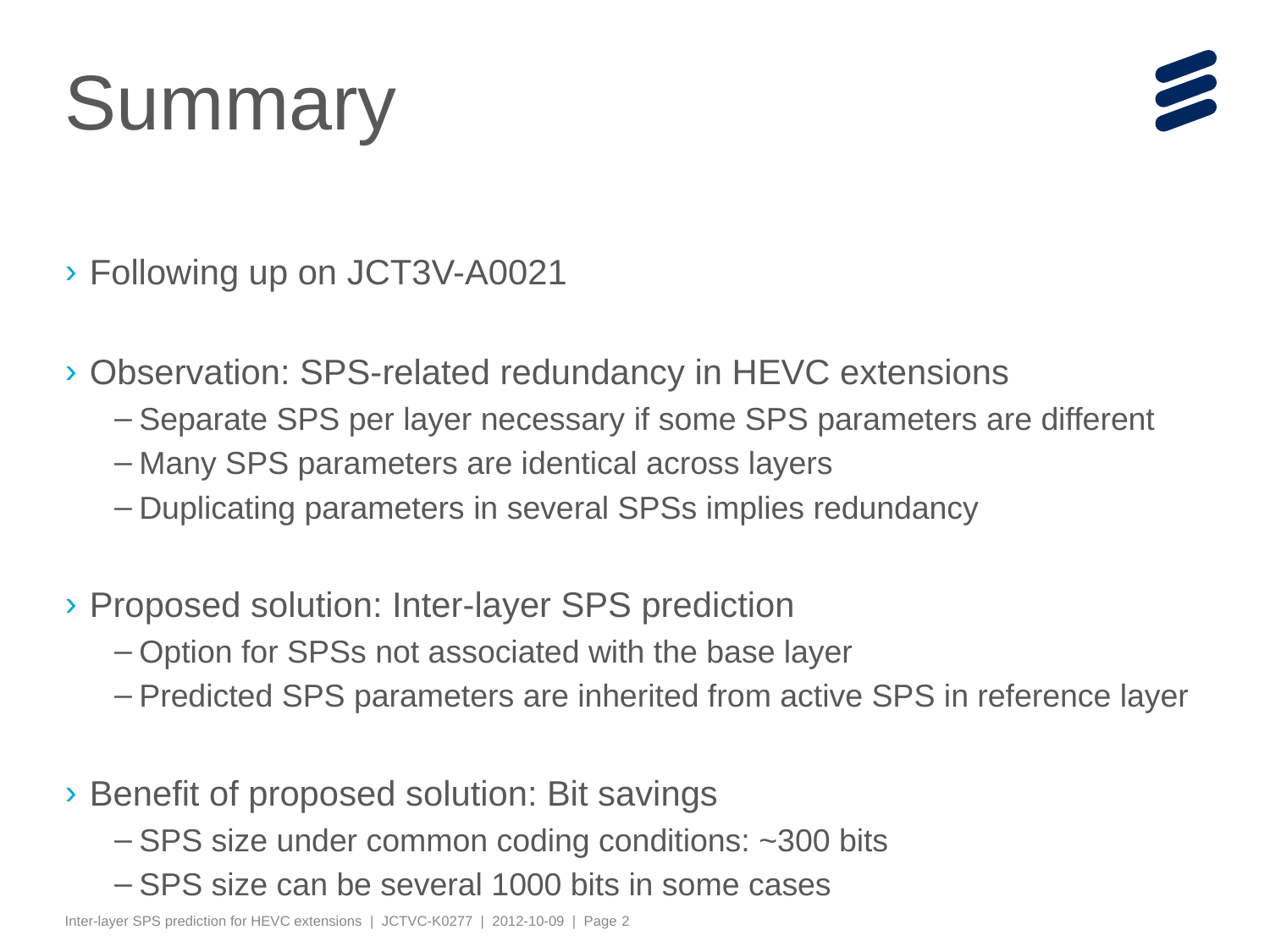

# Summary
Following up on JCT3V-A0021

Observation: SPS-related redundancy in HEVC extensions
Separate SPS per layer necessary if some SPS parameters are different
Many SPS parameters are identical across layers
Duplicating parameters in several SPSs implies redundancy

Proposed solution: Inter-layer SPS prediction
Option for SPSs not associated with the base layer
Predicted SPS parameters are inherited from active SPS in reference layer

Benefit of proposed solution: Bit savings
SPS size under common coding conditions: ~300 bits
SPS size can be several 1000 bits in some cases